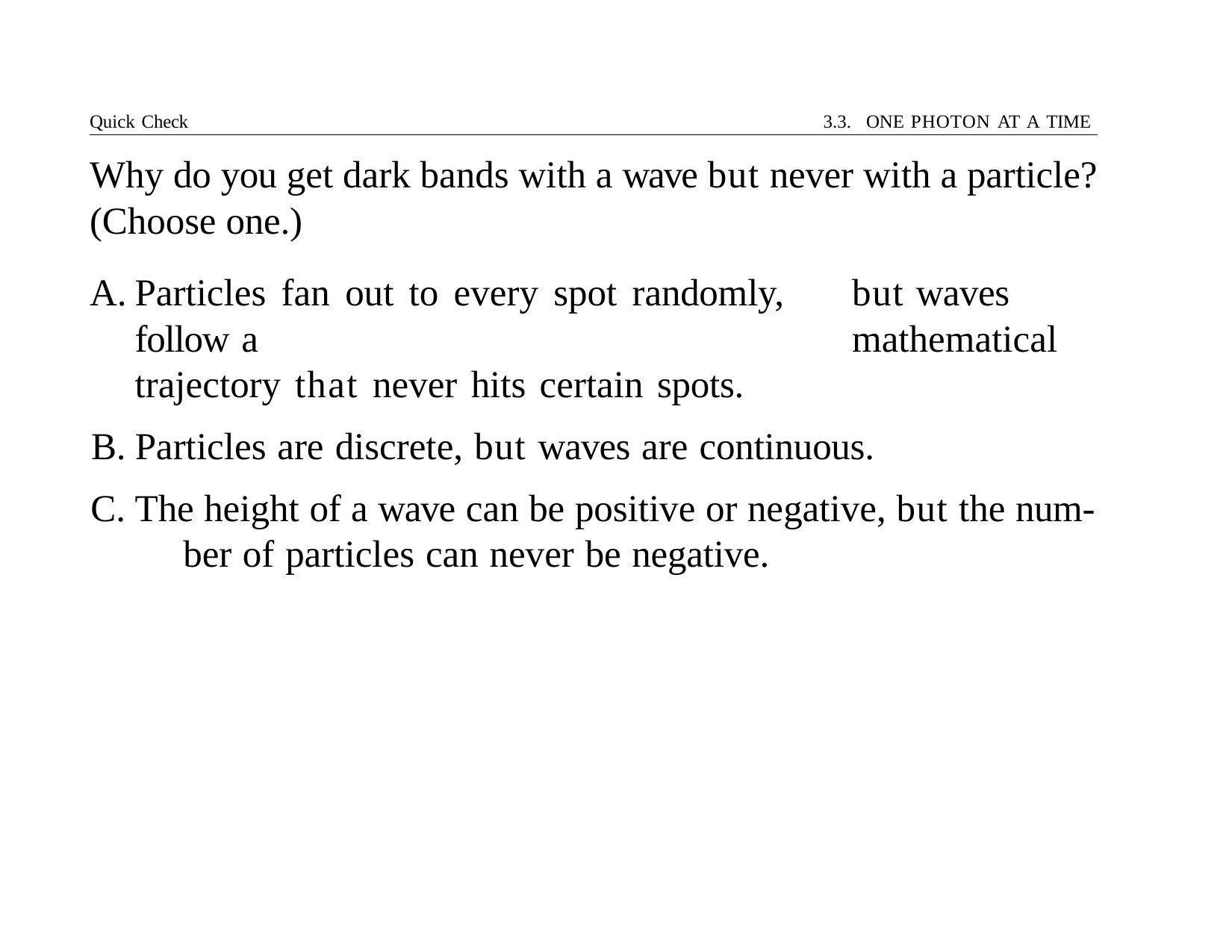

Quick Check	3.3.  ONE PHOTON AT A TIME

# Why do you get dark bands with a wave but never with a particle? (Choose one.)
Particles fan out to every spot randomly,	but waves follow a 	mathematical trajectory that never hits certain spots.
Particles are discrete, but waves are continuous.
The height of a wave can be positive or negative, but the num- 	ber of particles can never be negative.